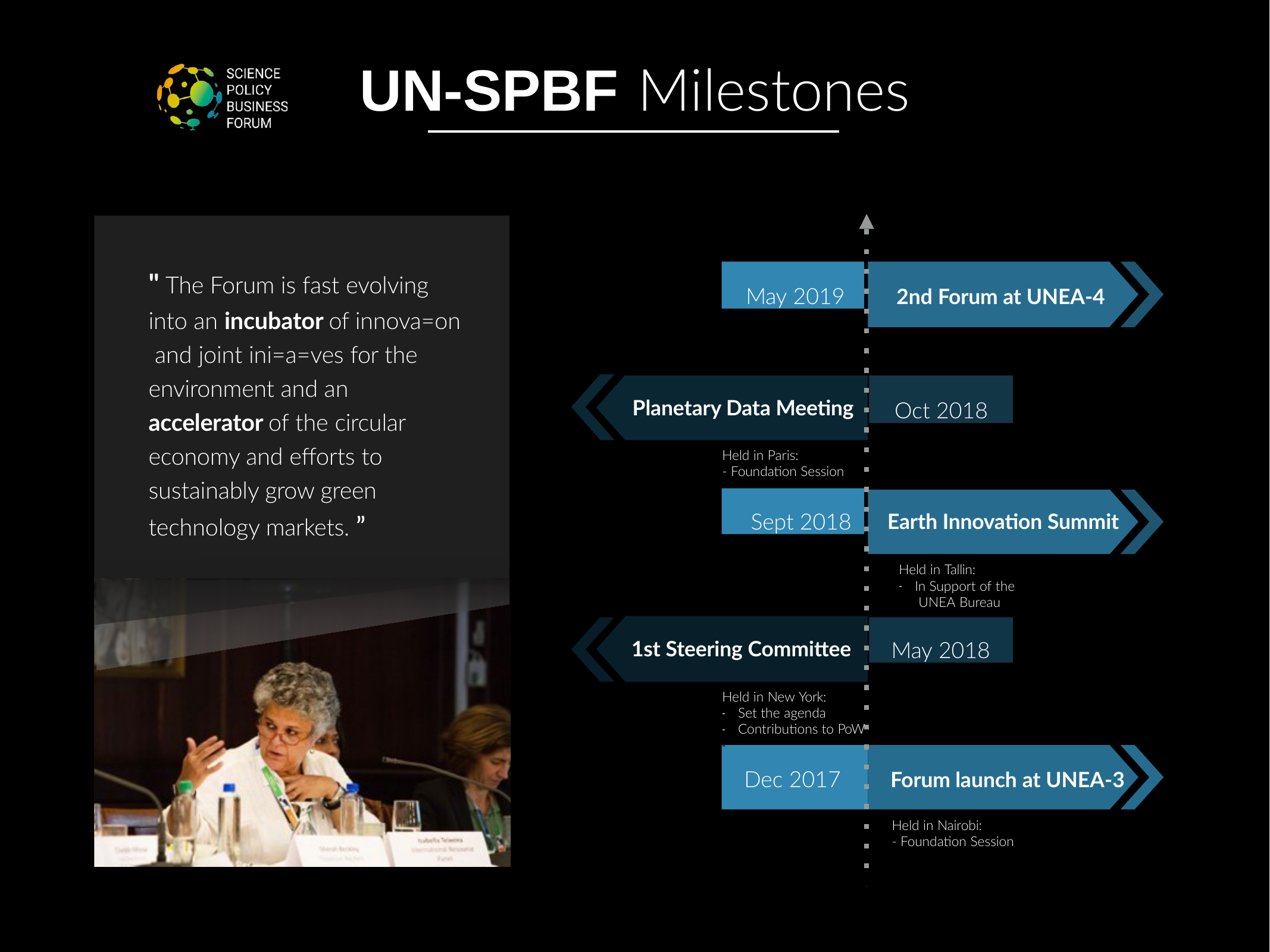

# UN-SPBF	Milestones

" The Forum is fast evolving
into an incubator of innova=on  and joint ini=a=ves for the  environment and an  accelerator of the circular  economy and eﬀorts to  sustainably grow green  technology markets. ”
May 2019

2nd Forum at UNEA-4

Oct 2018
Planetary Data Meeting
Held in Paris:
- Foundation Session
Sept 2018

Earth Innovation Summit

Held in Tallin:
In Support of the  UNEA Bureau

-

May 2018
1st Steering Committee
Held in New York:
-
-
Set the agenda
Contributions to PoW
-

Dec 2017
Forum launch at UNEA-3
Held in Nairobi:
- Foundation Session